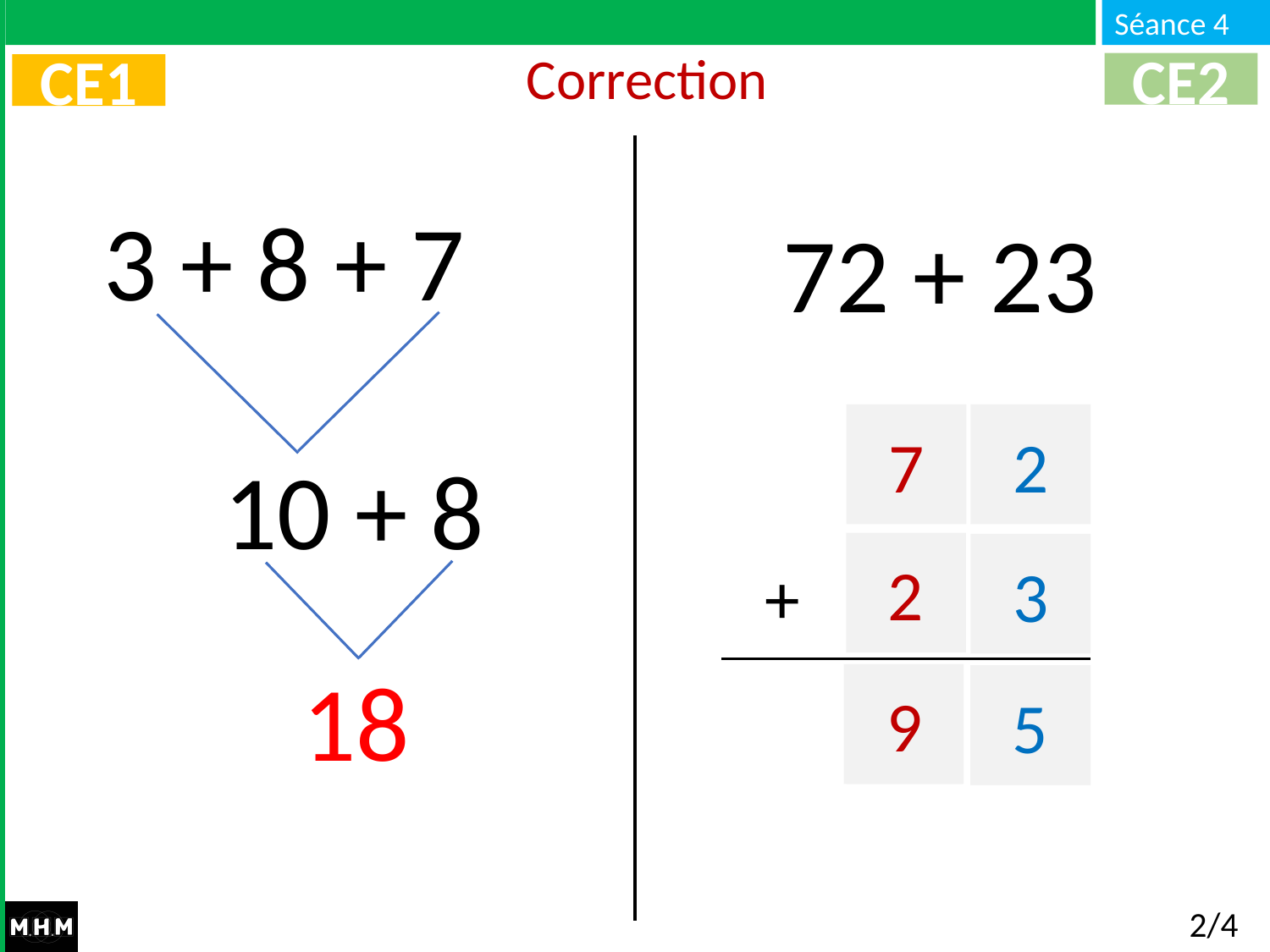

Correction
CE2
CE1
3 + 8 + 7
72 + 23
7
2
+
2
3
...
...
10 +
8
18
9
5
2/4